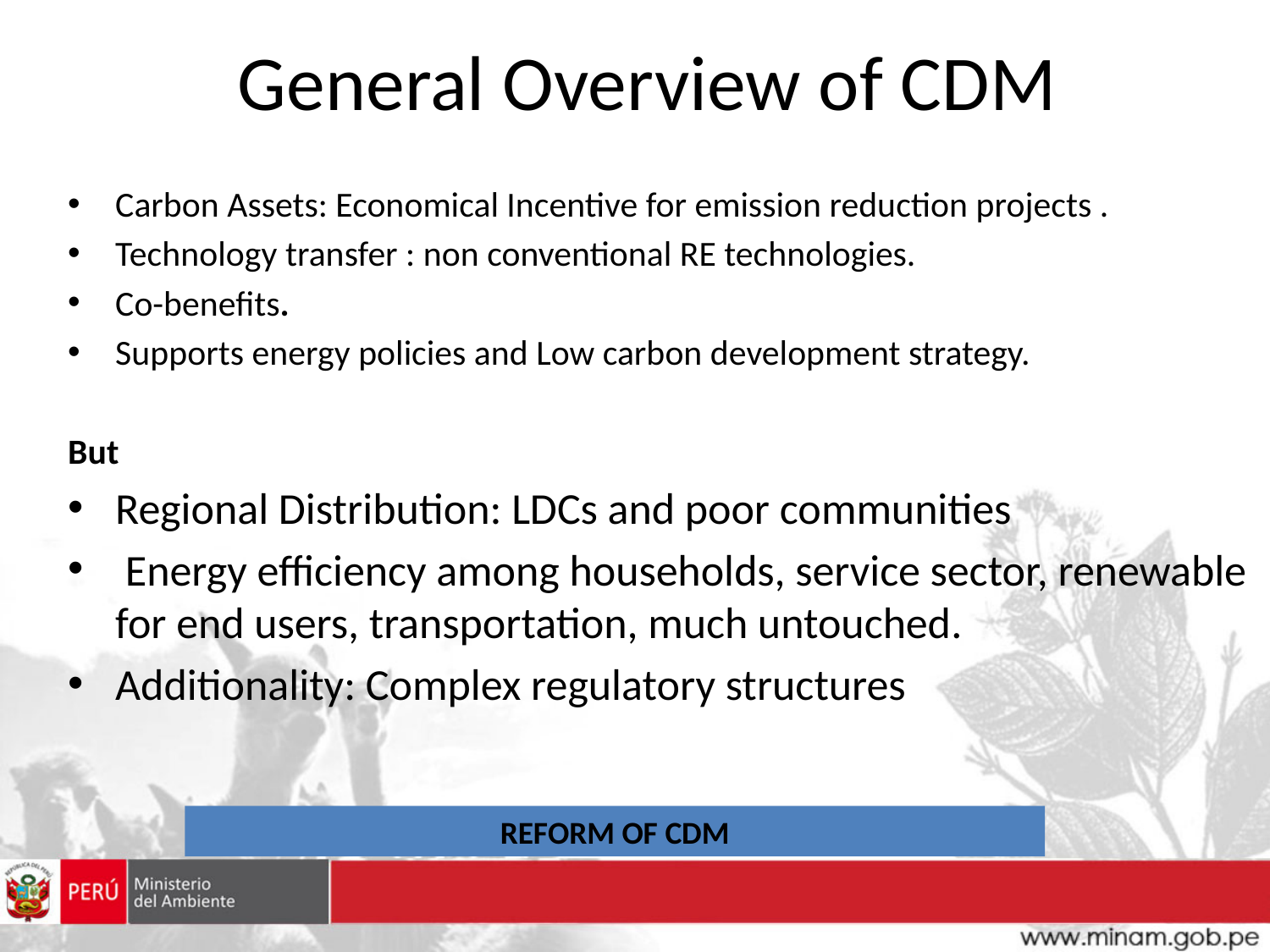

# General Overview of CDM

Carbon Assets: Economical Incentive for emission reduction projects .
Technology transfer : non conventional RE technologies.
Co-benefits.
Supports energy policies and Low carbon development strategy.

But
Regional Distribution: LDCs and poor communities
 Energy efficiency among households, service sector, renewable for end users, transportation, much untouched.
Additionality: Complex regulatory structures

 REFORM OF CDM